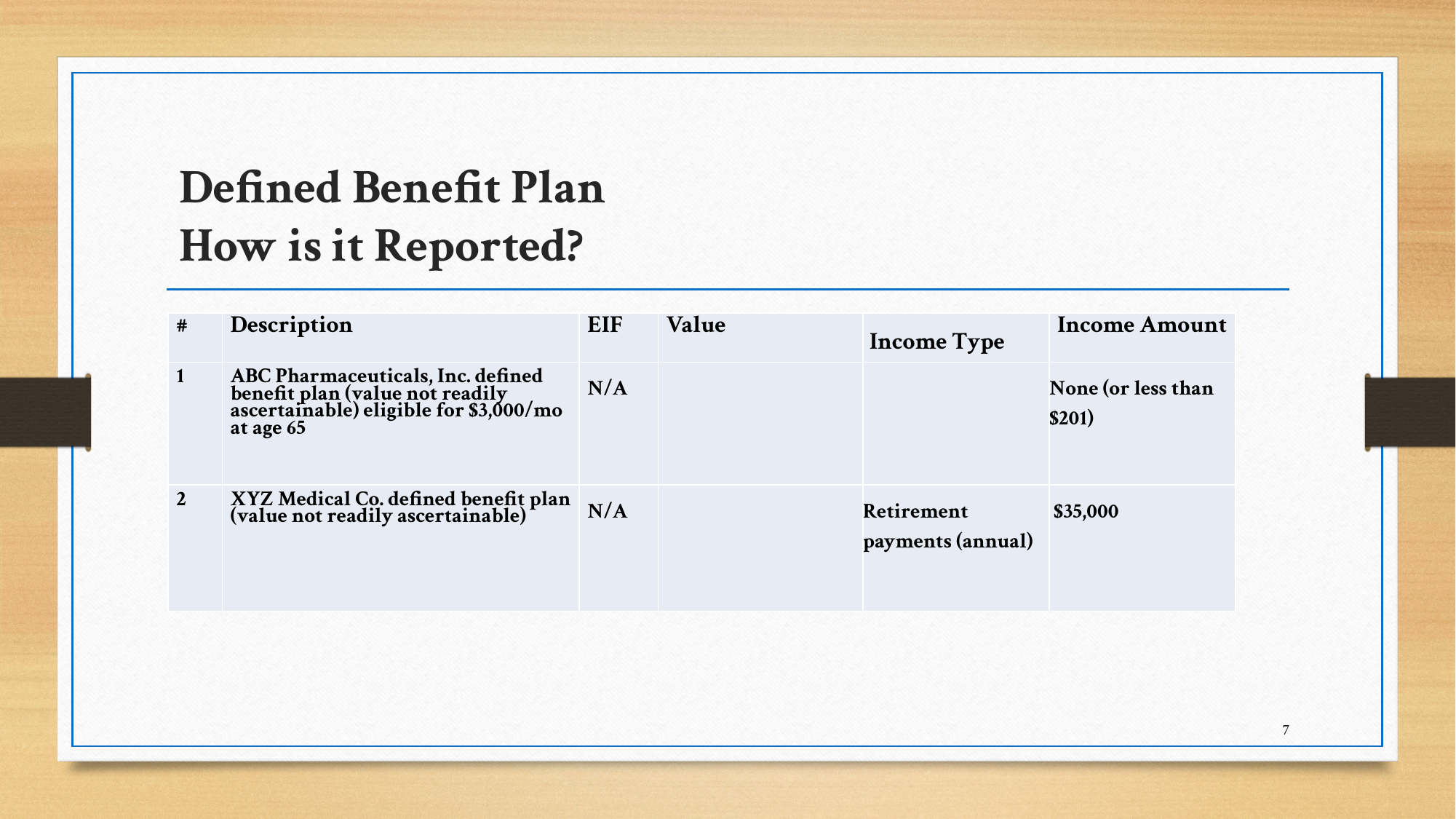

# Defined Benefit Plan How is it Reported?
| # | Description | EIF | Value | Income Type | Income Amount |
| --- | --- | --- | --- | --- | --- |
| 1 | ABC Pharmaceuticals, Inc. defined benefit plan (value not readily ascertainable) eligible for $3,000/mo at age 65 | N/A |  |  | None (or less than $201) |
| 2 | XYZ Medical Co. defined benefit plan (value not readily ascertainable) | N/A |  | Retirement payments (annual) | $35,000 |
7